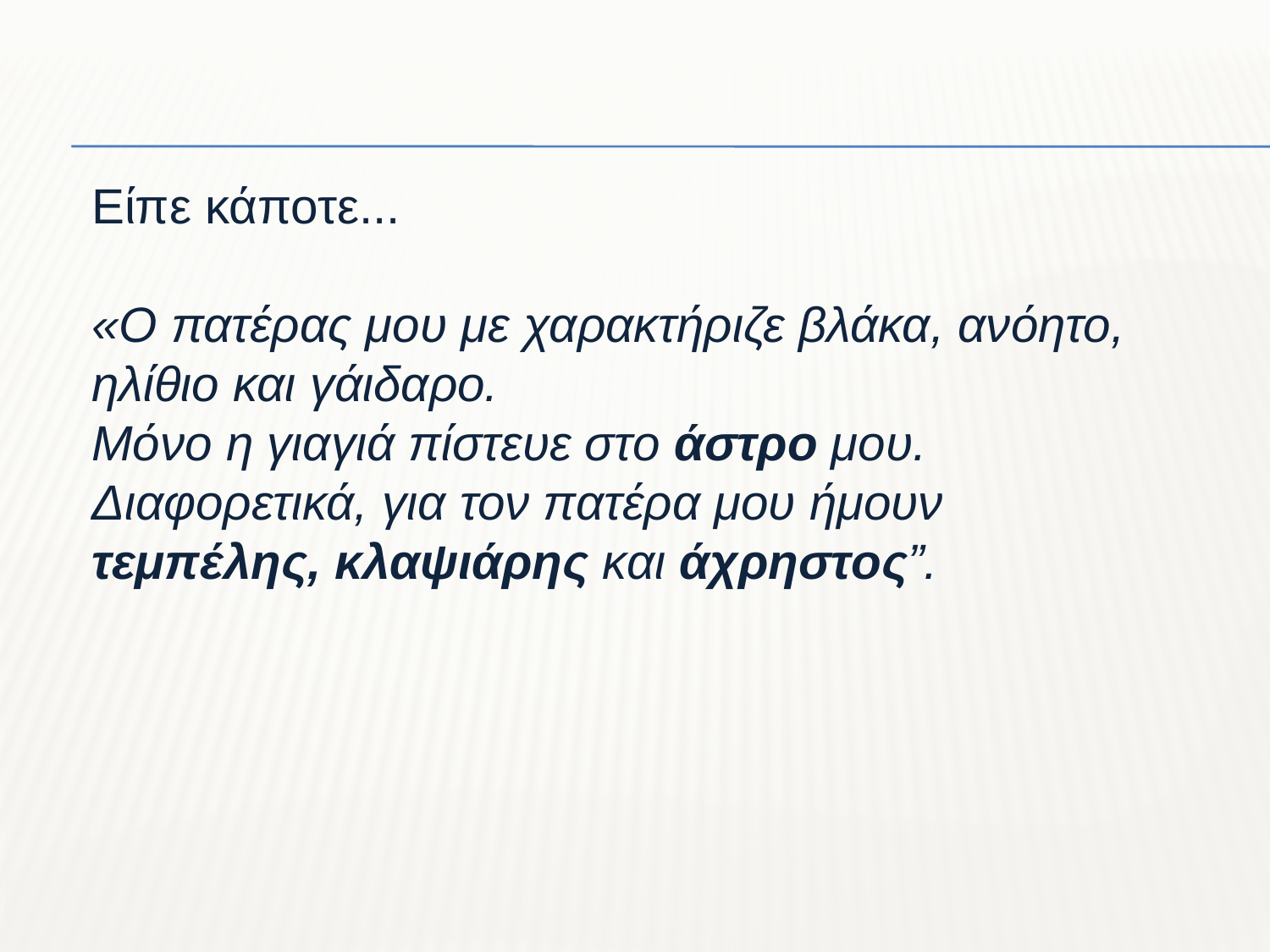

Είπε κάποτε...

«Ο πατέρας μου με χαρακτήριζε βλάκα, ανόητο,
ηλίθιο και γάιδαρο.
Μόνο η γιαγιά πίστευε στο άστρο μου.
Διαφορετικά, για τον πατέρα μου ήμουν τεμπέλης, κλαψιάρης και άχρηστος”.